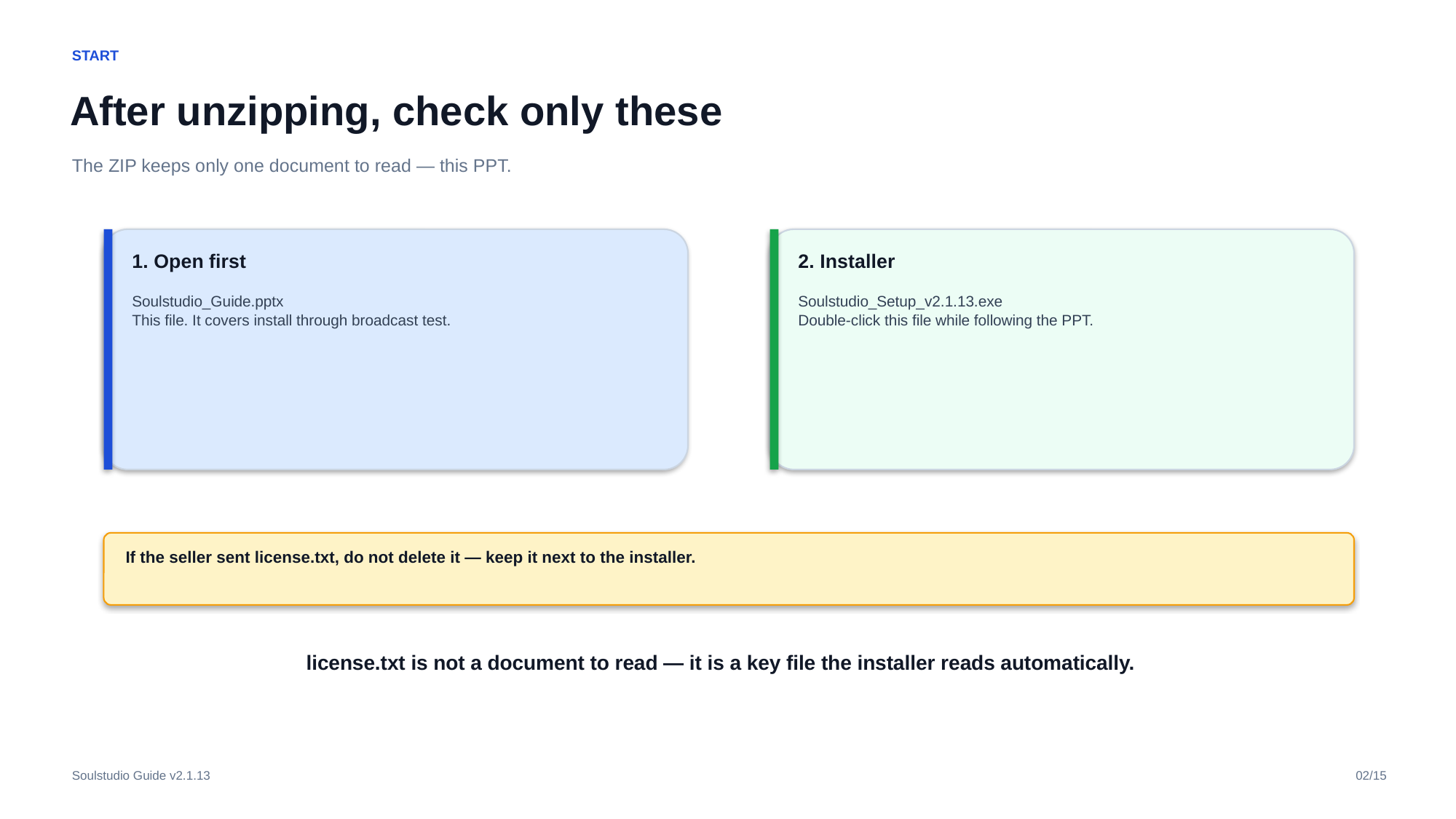

START
After unzipping, check only these
The ZIP keeps only one document to read — this PPT.

1. Open first
2. Installer
Soulstudio_Guide.pptx
This file. It covers install through broadcast test.
Soulstudio_Setup_v2.1.13.exe
Double-click this file while following the PPT.

If the seller sent license.txt, do not delete it — keep it next to the installer.
license.txt is not a document to read — it is a key file the installer reads automatically.
Soulstudio Guide v2.1.13
02/15